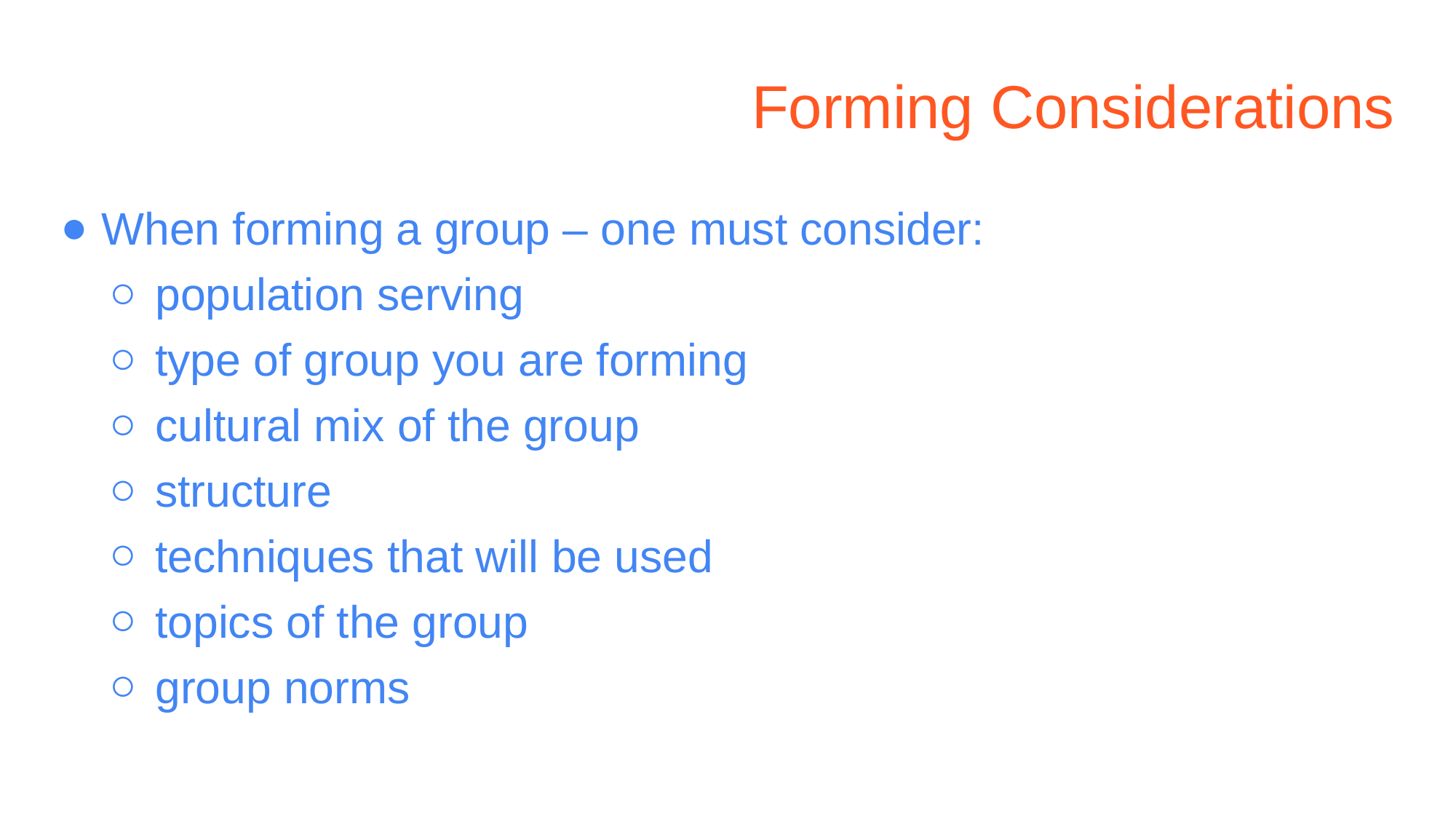

# Forming Considerations
When forming a group – one must consider:
population serving
type of group you are forming
cultural mix of the group
structure
techniques that will be used
topics of the group
group norms